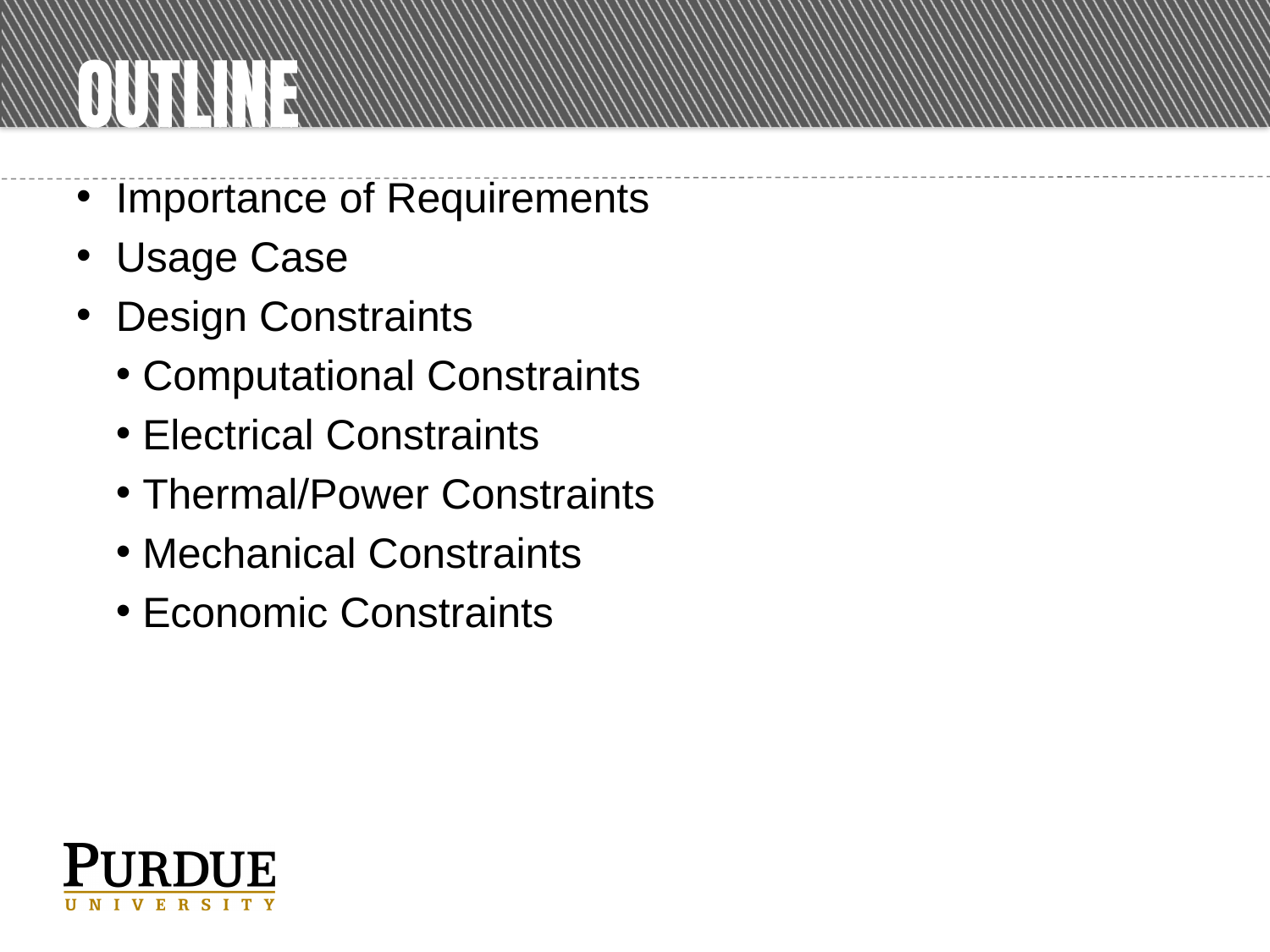

# Outline
Importance of Requirements
Usage Case
Design Constraints
 Computational Constraints
 Electrical Constraints
 Thermal/Power Constraints
 Mechanical Constraints
 Economic Constraints